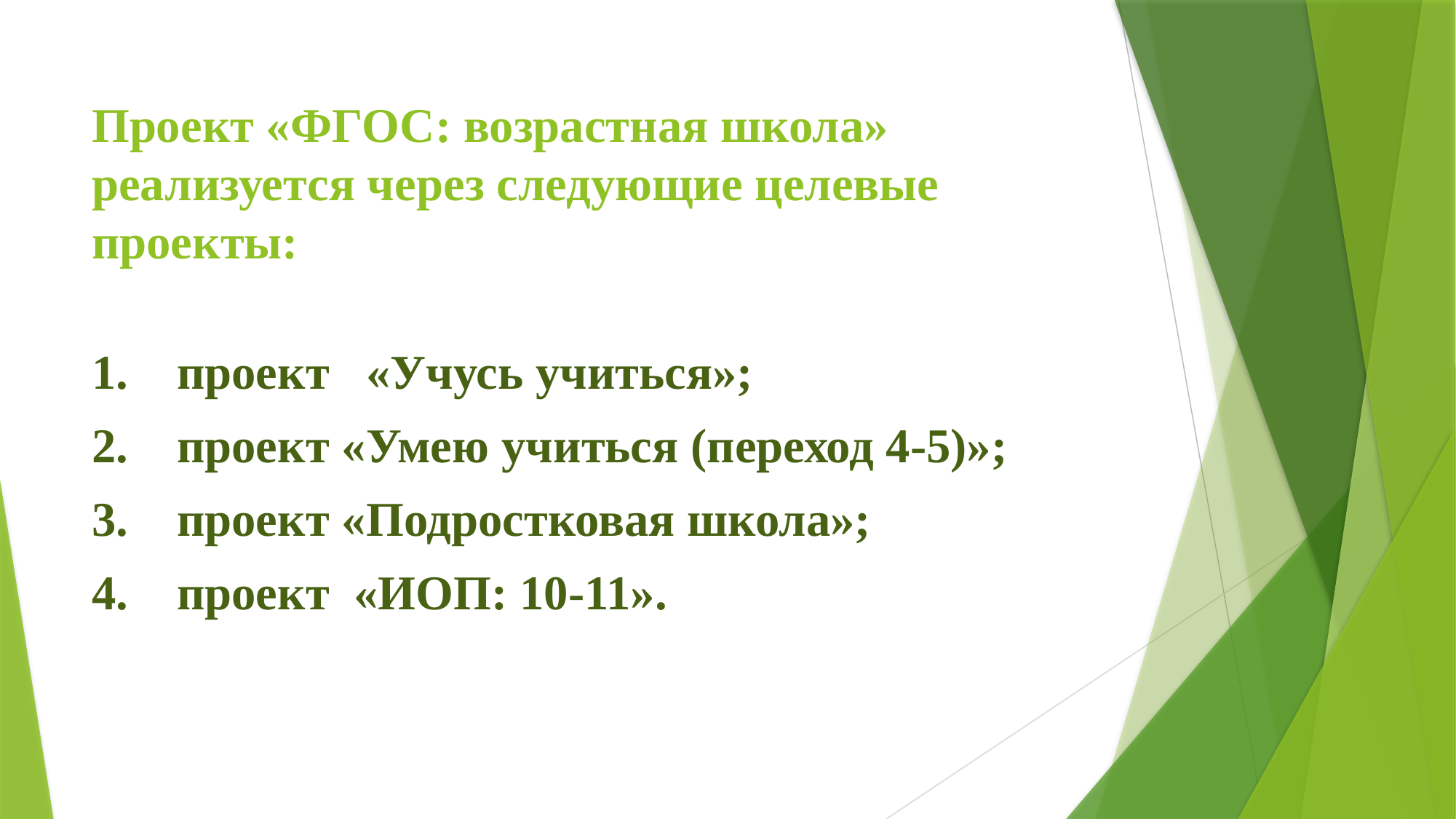

# Проект «ФГОС: возрастная школа» реализуется через следующие целевые проекты:
1.    проект   «Учусь учиться»;
2.    проект «Умею учиться (переход 4-5)»;
3.    проект «Подростковая школа»;
4.    проект  «ИОП: 10-11».